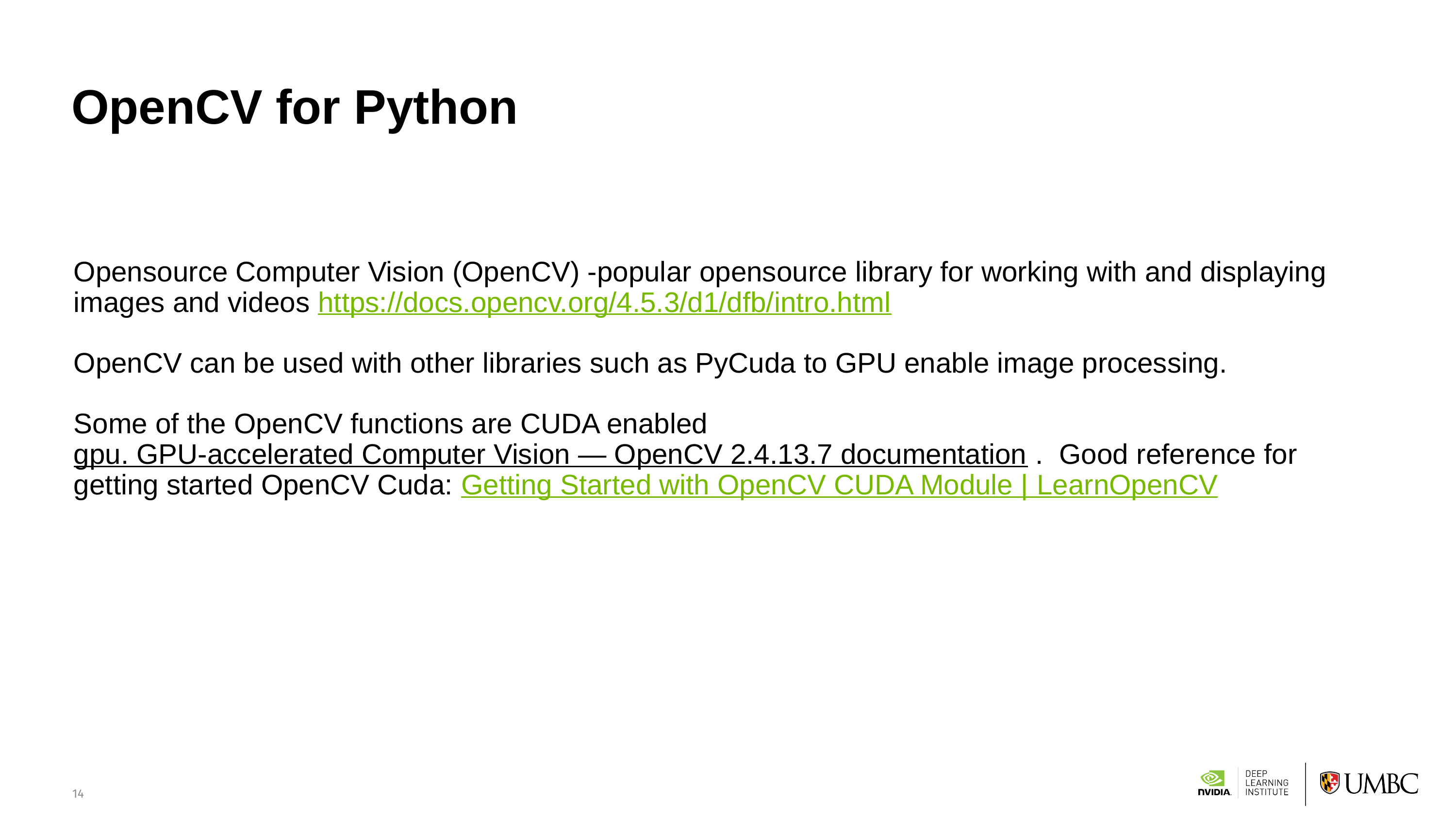

# OpenCV for Python
Opensource Computer Vision (OpenCV) -popular opensource library for working with and displaying images and videos https://docs.opencv.org/4.5.3/d1/dfb/intro.html
OpenCV can be used with other libraries such as PyCuda to GPU enable image processing.
Some of the OpenCV functions are CUDA enabled gpu. GPU-accelerated Computer Vision — OpenCV 2.4.13.7 documentation .  Good reference for getting started OpenCV Cuda: Getting Started with OpenCV CUDA Module | LearnOpenCV
14